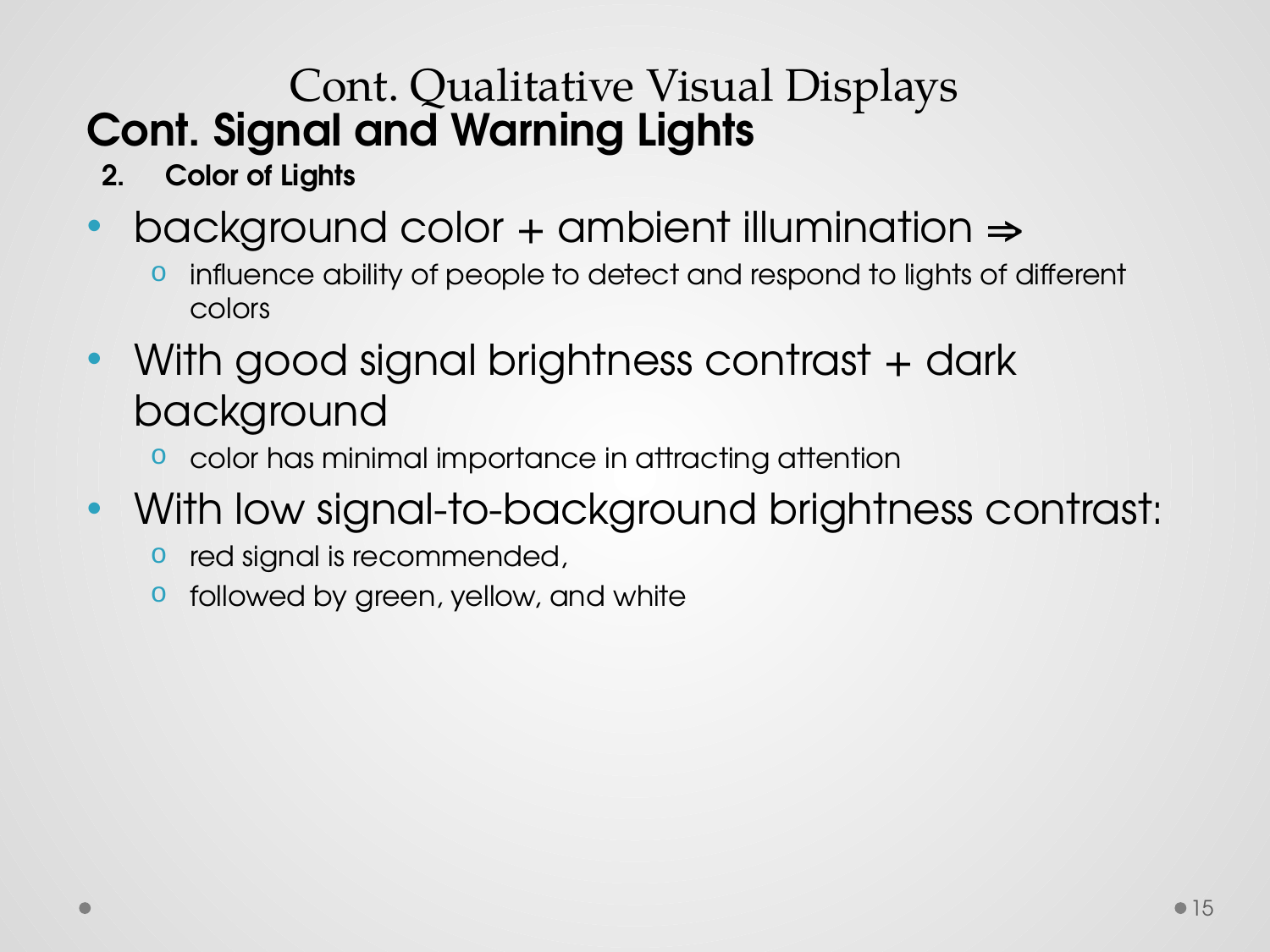

# Cont. Qualitative Visual Displays

Cont. Signal and Warning Lights
Color of Lights
background color + ambient illumination ⇒
influence ability of people to detect and respond to lights of different colors
With good signal brightness contrast + dark background
color has minimal importance in attracting attention
With low signal-to-background brightness contrast:
red signal is recommended,
followed by green, yellow, and white
15